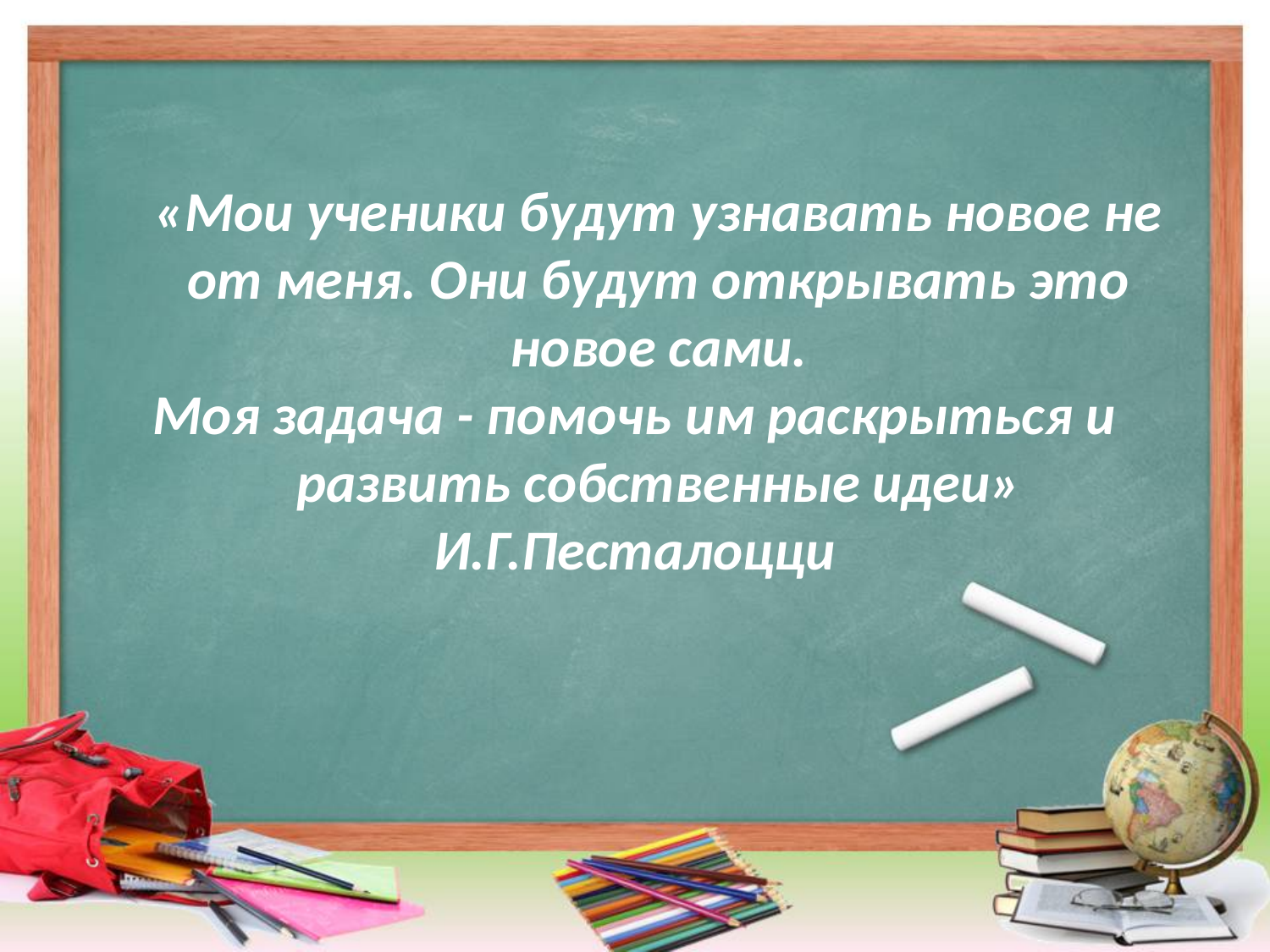

# «Мои ученики будут узнавать новое не от меня. Они будут открывать это новое сами.
Моя задача - помочь им раскрыться и развить собственные идеи»
И.Г.Песталоцци